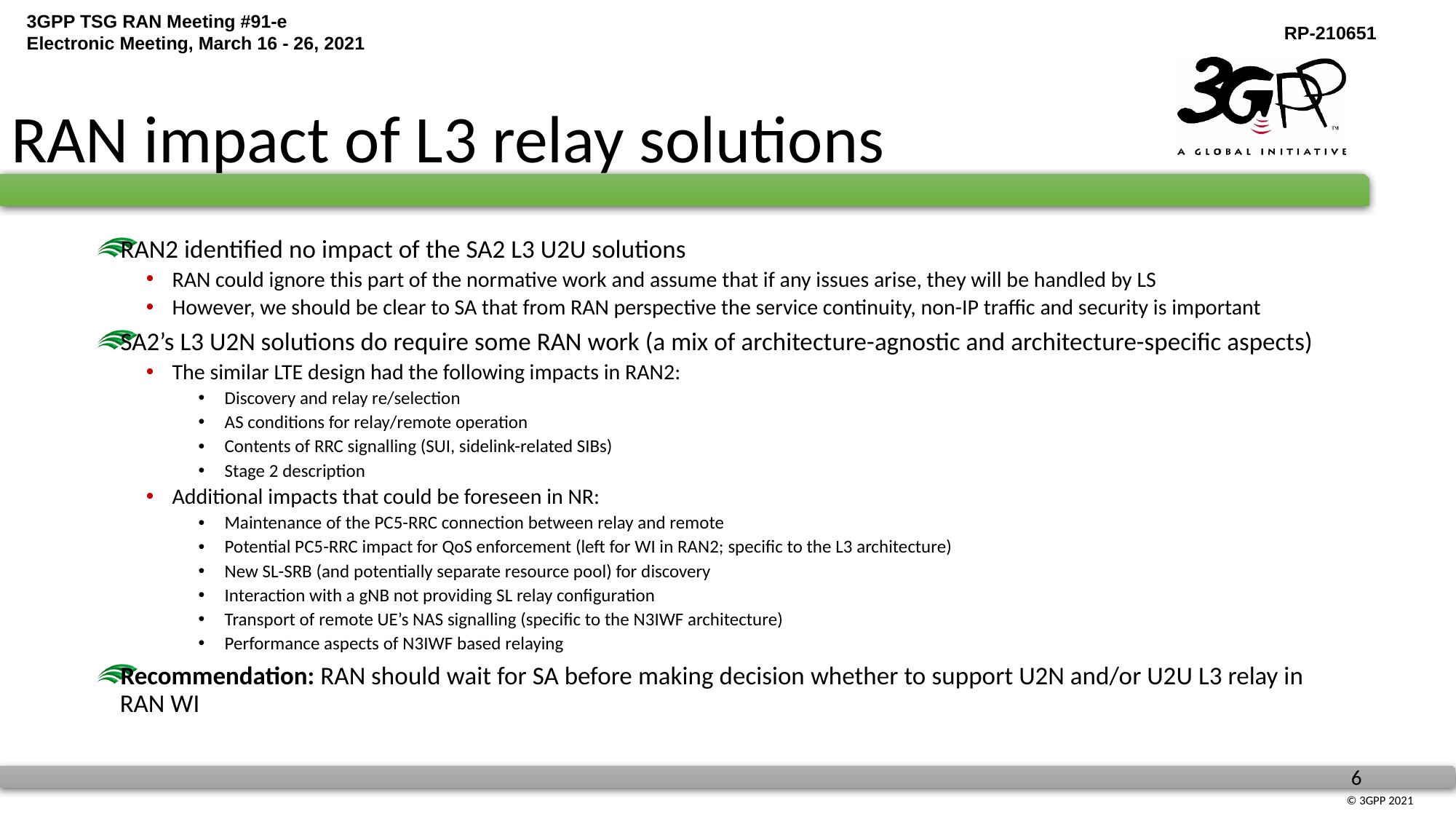

# RAN impact of L3 relay solutions
RAN2 identified no impact of the SA2 L3 U2U solutions
RAN could ignore this part of the normative work and assume that if any issues arise, they will be handled by LS
However, we should be clear to SA that from RAN perspective the service continuity, non-IP traffic and security is important
SA2’s L3 U2N solutions do require some RAN work (a mix of architecture-agnostic and architecture-specific aspects)
The similar LTE design had the following impacts in RAN2:
Discovery and relay re/selection
AS conditions for relay/remote operation
Contents of RRC signalling (SUI, sidelink-related SIBs)
Stage 2 description
Additional impacts that could be foreseen in NR:
Maintenance of the PC5-RRC connection between relay and remote
Potential PC5-RRC impact for QoS enforcement (left for WI in RAN2; specific to the L3 architecture)
New SL-SRB (and potentially separate resource pool) for discovery
Interaction with a gNB not providing SL relay configuration
Transport of remote UE’s NAS signalling (specific to the N3IWF architecture)
Performance aspects of N3IWF based relaying
Recommendation: RAN should wait for SA before making decision whether to support U2N and/or U2U L3 relay in RAN WI